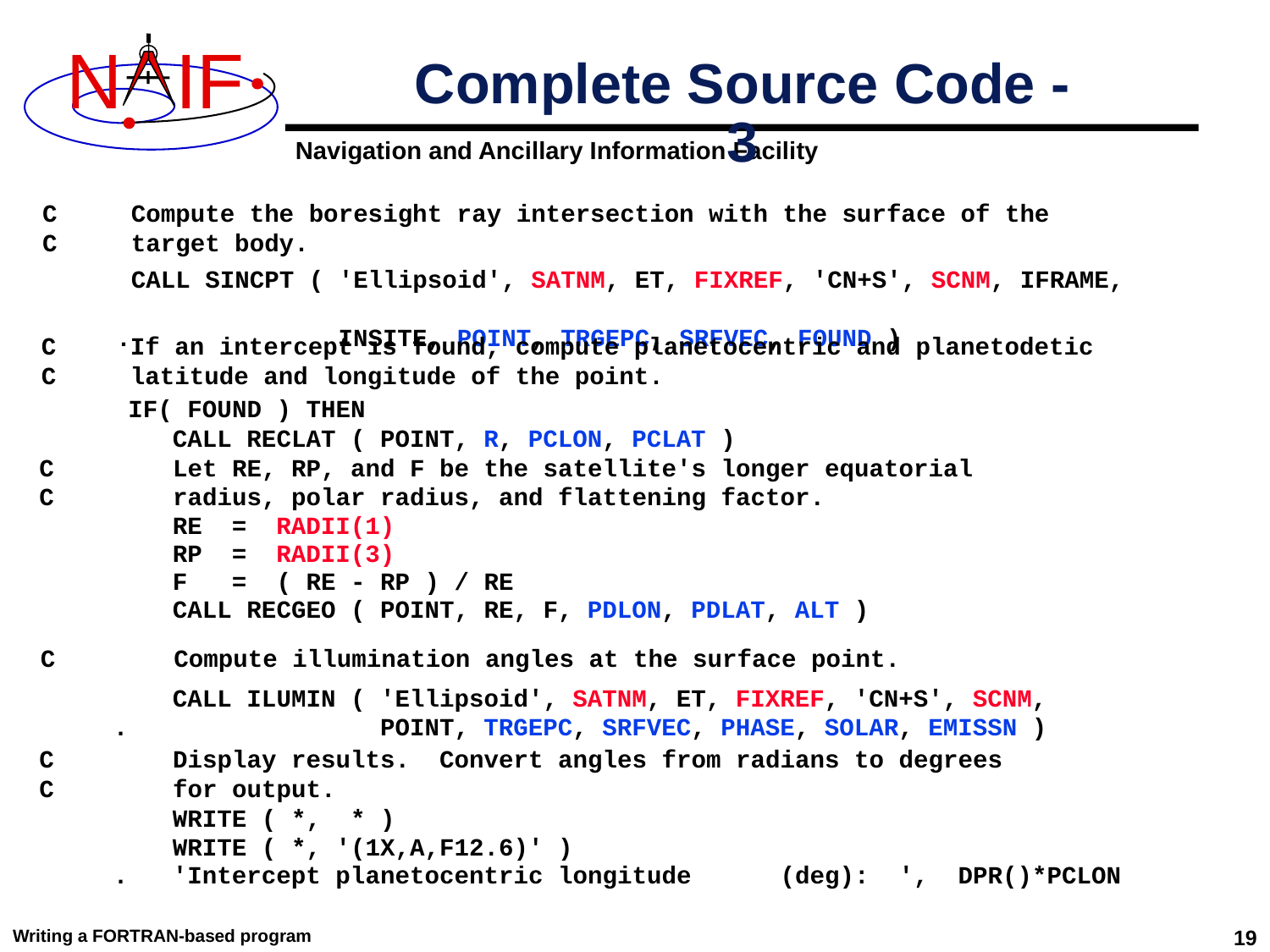

# Complete Source Code - 3
  C     Compute the boresight ray intersection with the surface of the
  C     target body.
        CALL SINCPT ( 'Ellipsoid', SATNM, ET, FIXREF, 'CN+S', SCNM, IFRAME,
       .              INSITE, POINT, TRGEPC, SRFVEC, FOUND )
   C     If an intercept is found, compute planetocentric and planetodetic
   C     latitude and longitude of the point.
      IF( FOUND ) THEN
         CALL RECLAT ( POINT, R, PCLON, PCLAT )
C        Let RE, RP, and F be the satellite's longer equatorial
C        radius, polar radius, and flattening factor.
         RE  =  RADII(1)
         RP  =  RADII(3)
         F   =  ( RE - RP ) / RE
         CALL RECGEO ( POINT, RE, F, PDLON, PDLAT, ALT )
C        Compute illumination angles at the surface point.
         CALL ILUMIN ( 'Ellipsoid', SATNM, ET, FIXREF, 'CN+S', SCNM,
     .                 POINT, TRGEPC, SRFVEC, PHASE, SOLAR, EMISSN )
C        Display results.  Convert angles from radians to degrees
C        for output.
         WRITE ( *,  * )
         WRITE ( *, '(1X,A,F12.6)' )
     .   'Intercept planetocentric longitude      (deg):  ',  DPR()*PCLON
Writing a FORTRAN-based program
19